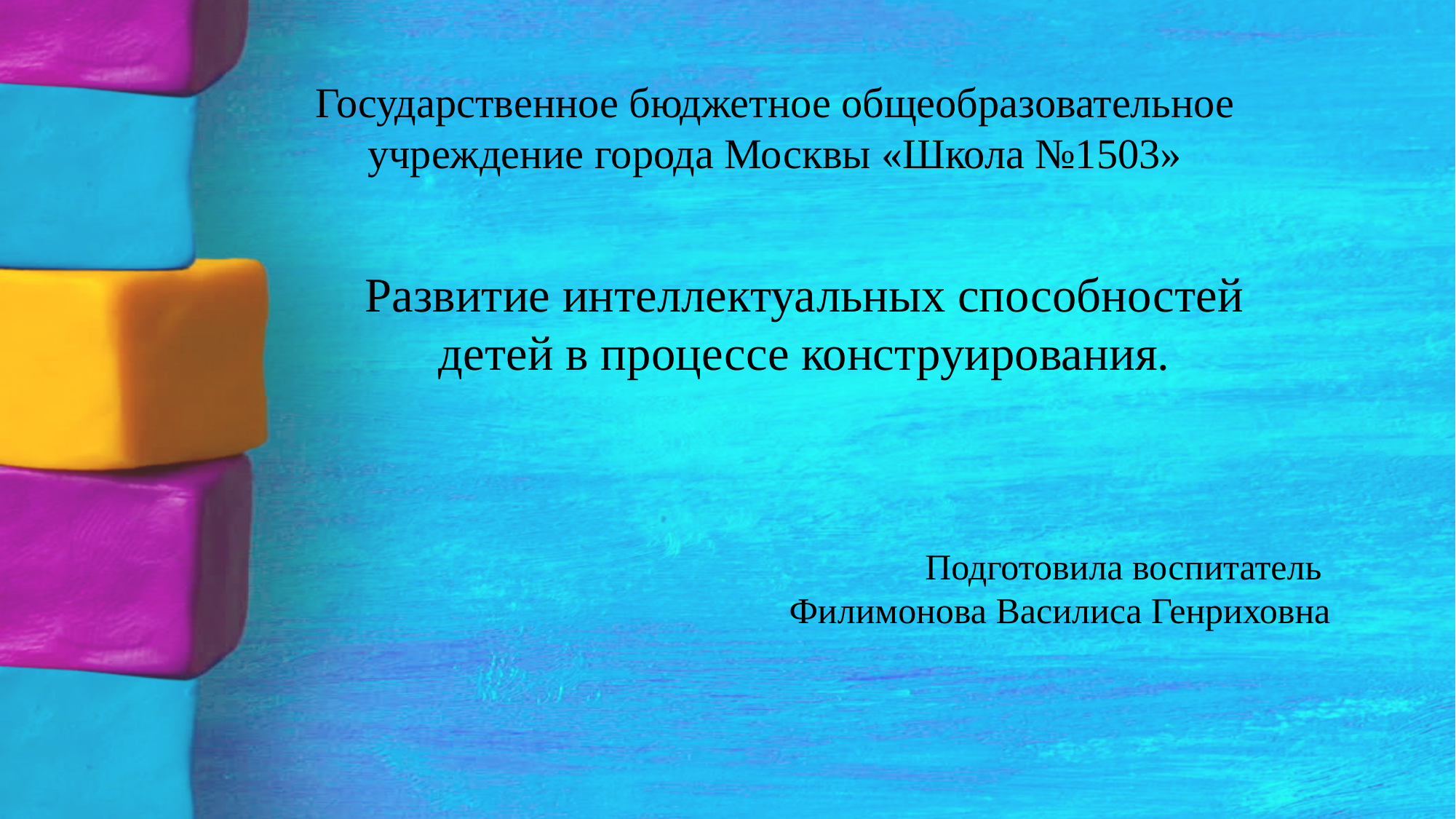

Государственное бюджетное общеобразовательное учреждение города Москвы «Школа №1503»
Развитие интеллектуальных способностей детей в процессе конструирования.
Подготовила воспитатель  Филимонова Василиса Генриховна